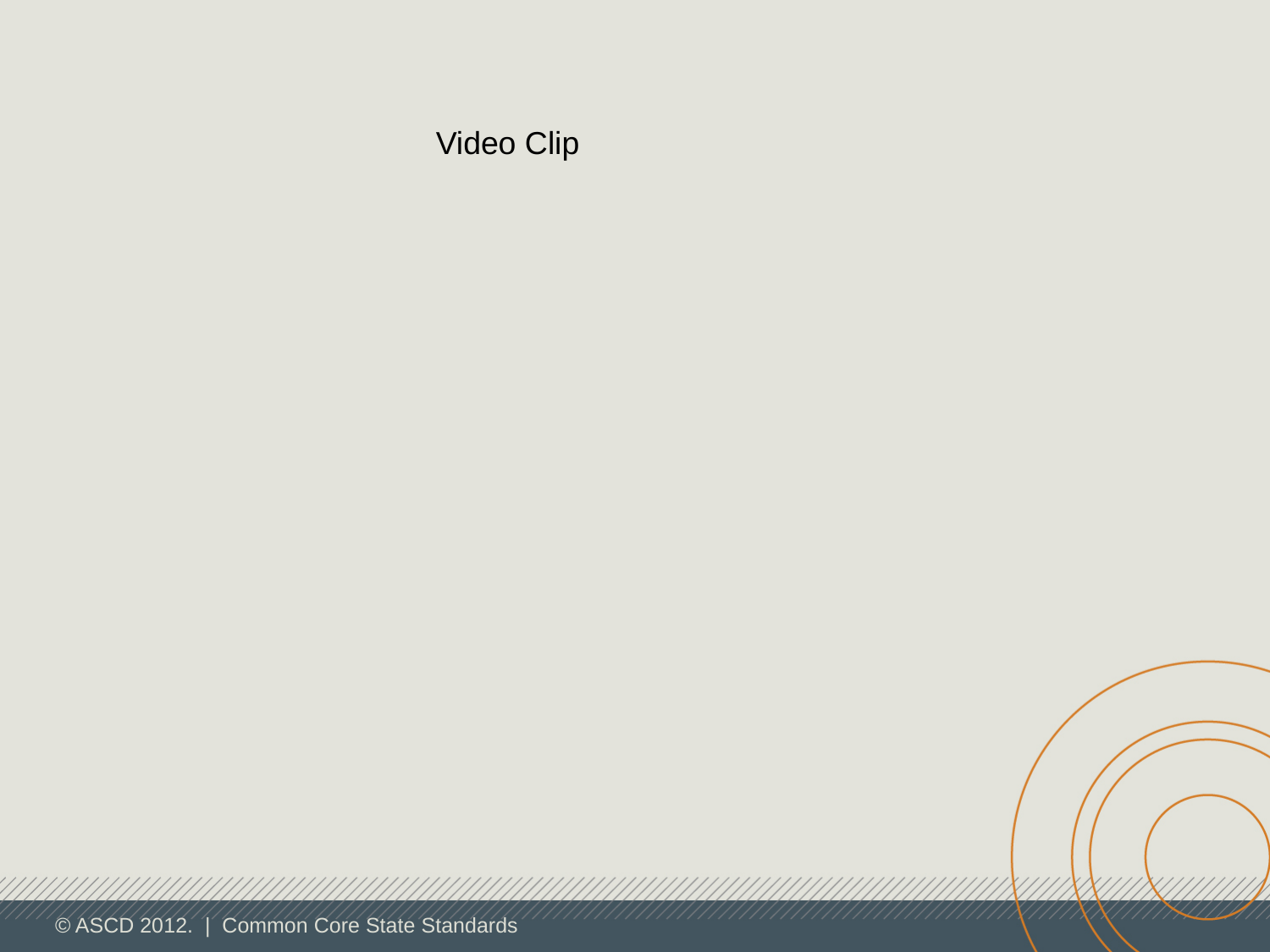

Video Clip
© ASCD 2012.  |  Common Core State Standards